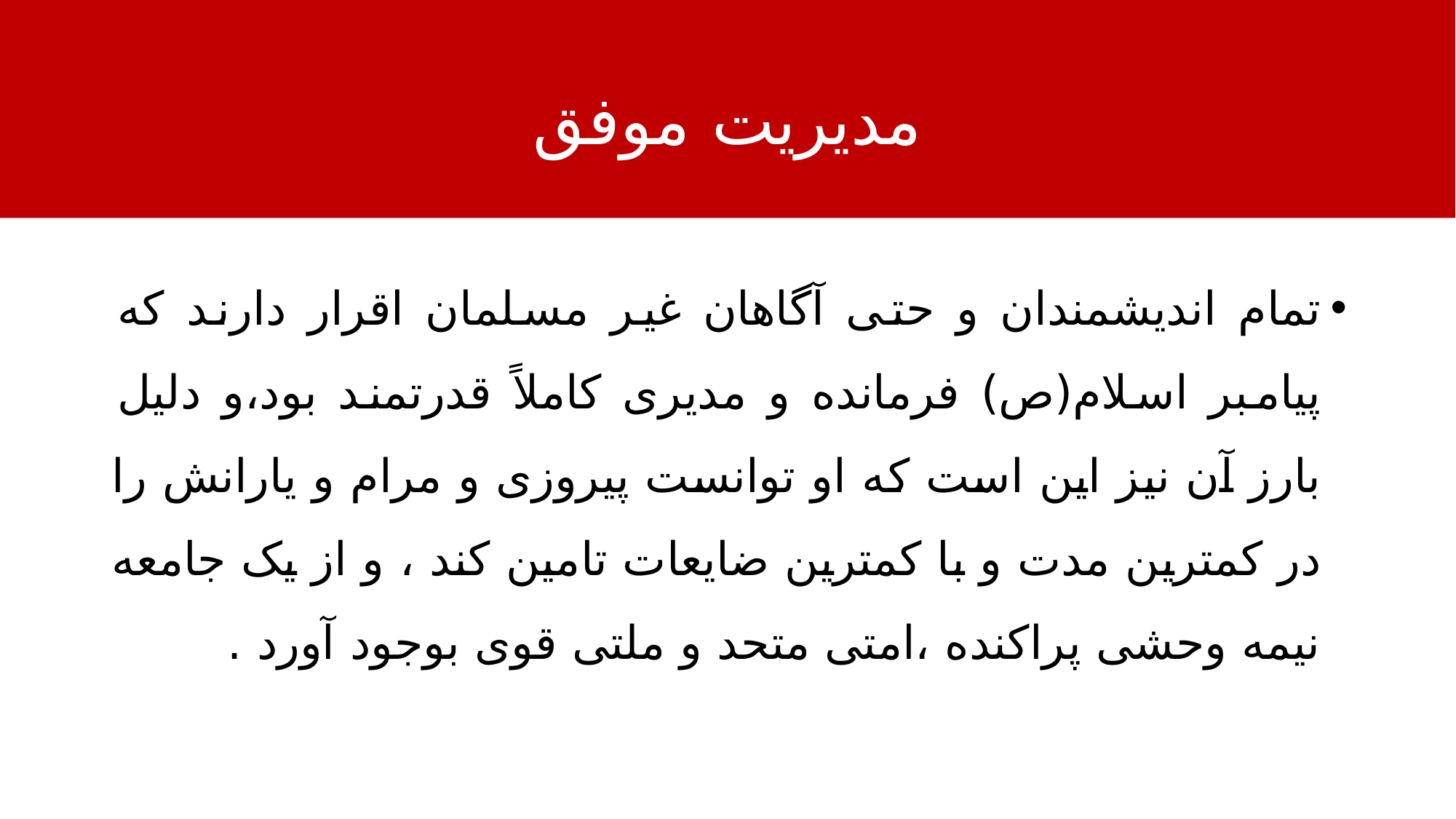

# مدیریت موفق
تمام اندیشمندان و حتی آگاهان غیر مسلمان اقرار دارند که پیامبر اسلام(ص) فرمانده و مدیری کاملاً قدرتمند بود،و دلیل بارز آن نیز این است که او توانست پیروزی و مرام و یارانش را در کمترین مدت و با کمترین ضایعات تامین کند ، و از یک جامعه نیمه وحشی پراکنده ،امتی متحد و ملتی قوی بوجود آورد .